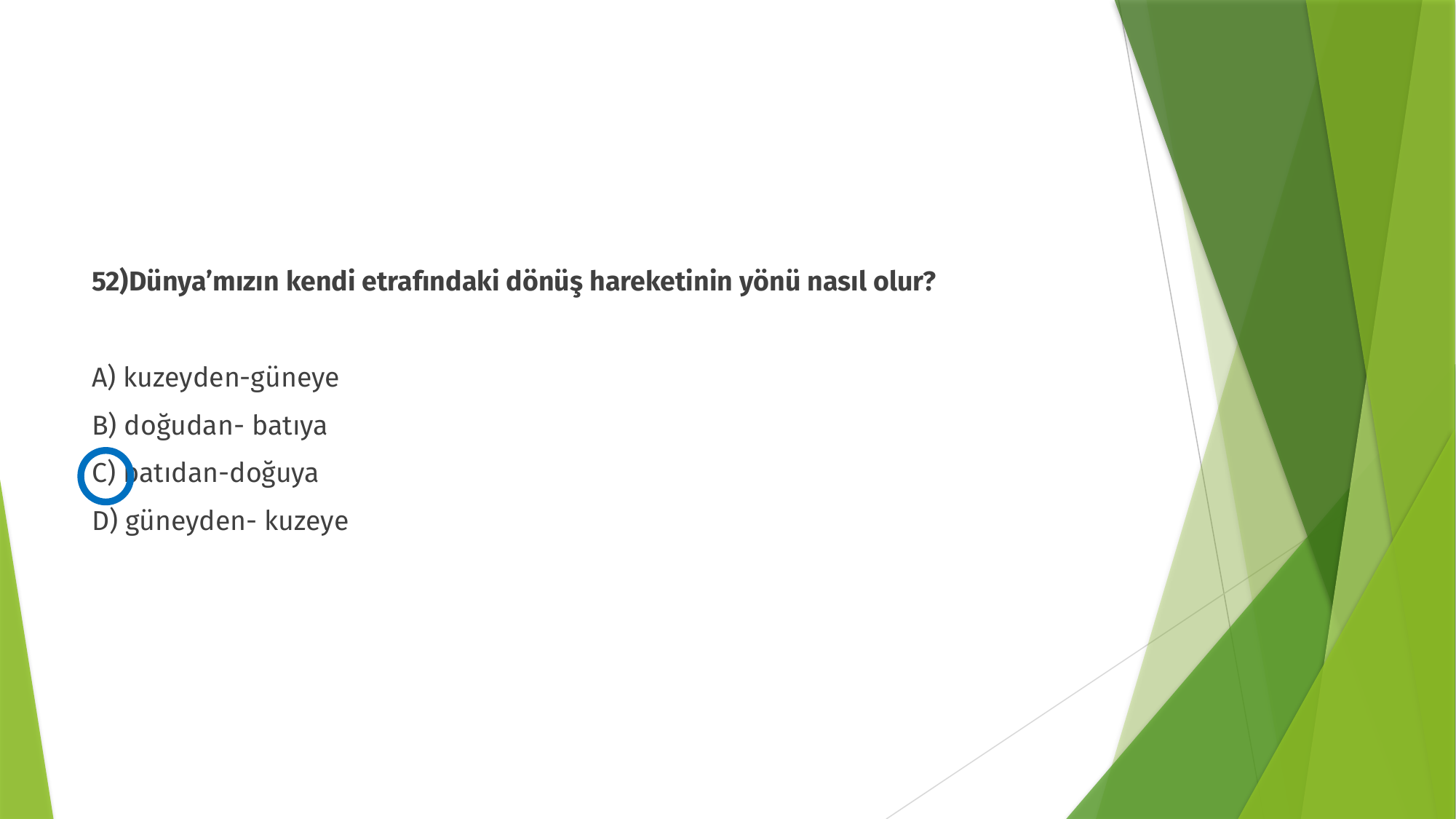

#
52)Dünya’mızın kendi etrafındaki dönüş hareketinin yönü nasıl olur?

A) kuzeyden-güneye
B) doğudan- batıya
C) batıdan-doğuya
D) güneyden- kuzeye